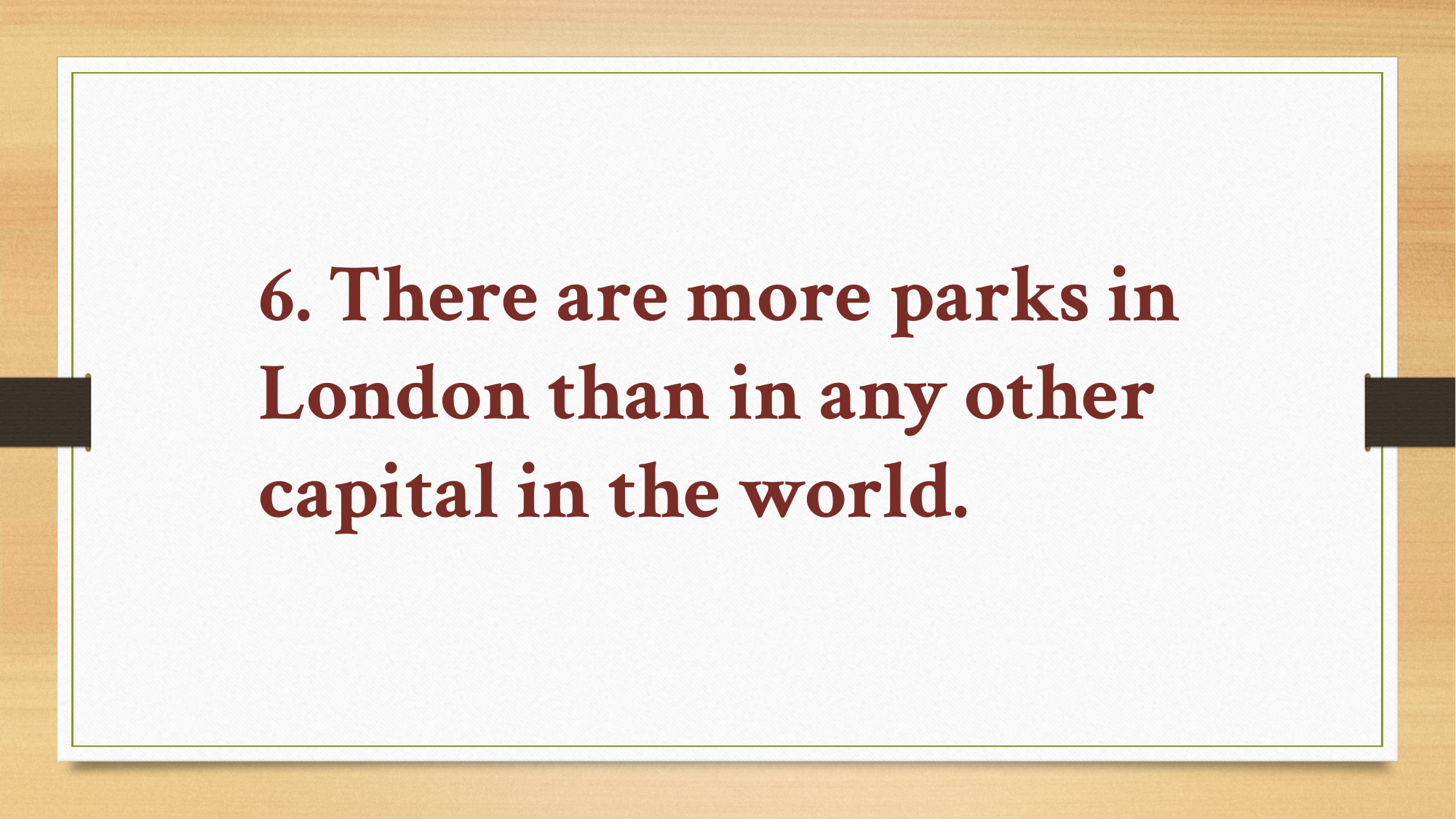

6. There are more parks in London than in any other capital in the world.